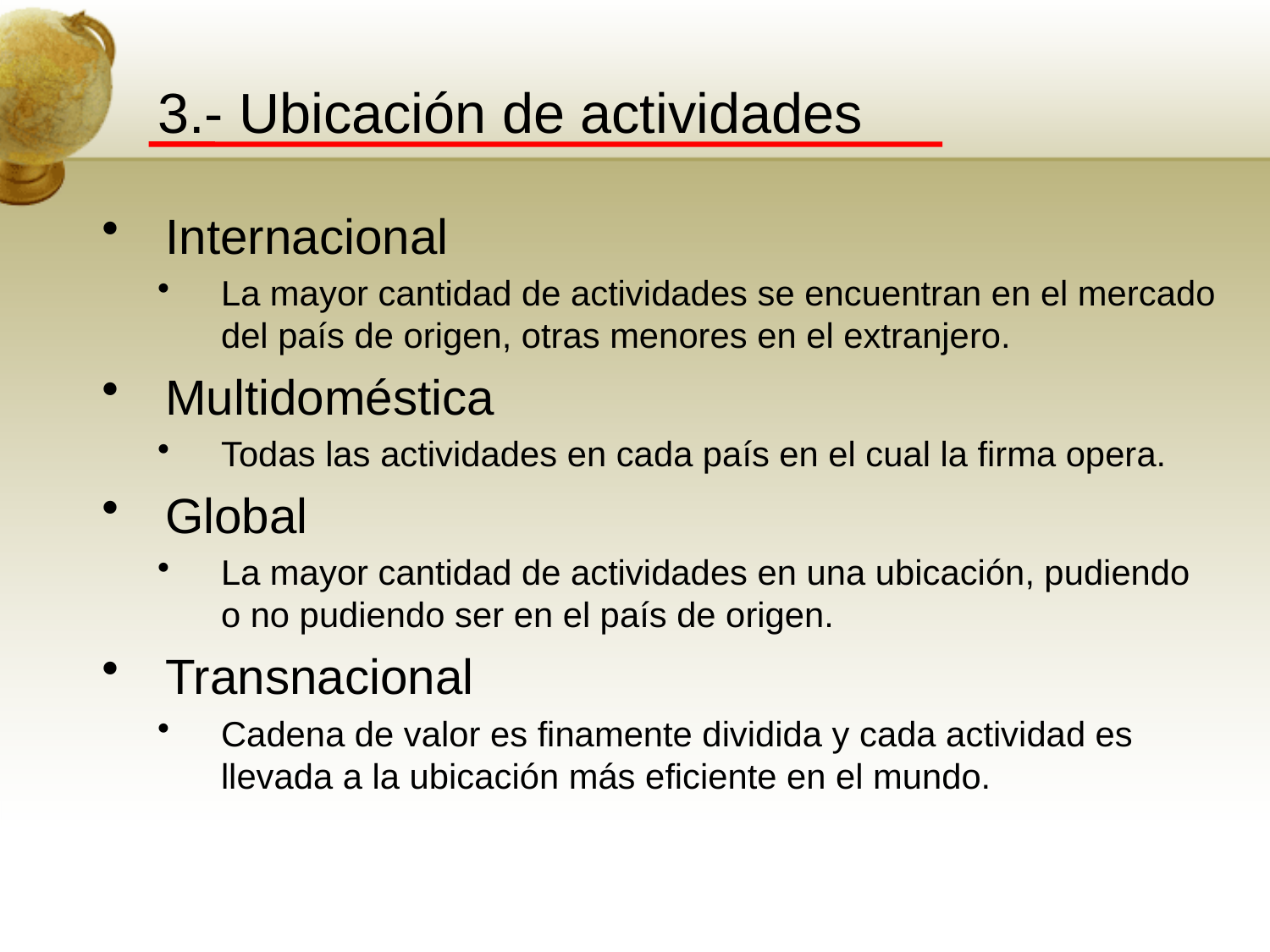

# 3.- Ubicación de actividades

Internacional
La mayor cantidad de actividades se encuentran en el mercado del país de origen, otras menores en el extranjero.
Multidoméstica
Todas las actividades en cada país en el cual la firma opera.
Global
La mayor cantidad de actividades en una ubicación, pudiendo o no pudiendo ser en el país de origen.
Transnacional
Cadena de valor es finamente dividida y cada actividad es llevada a la ubicación más eficiente en el mundo.